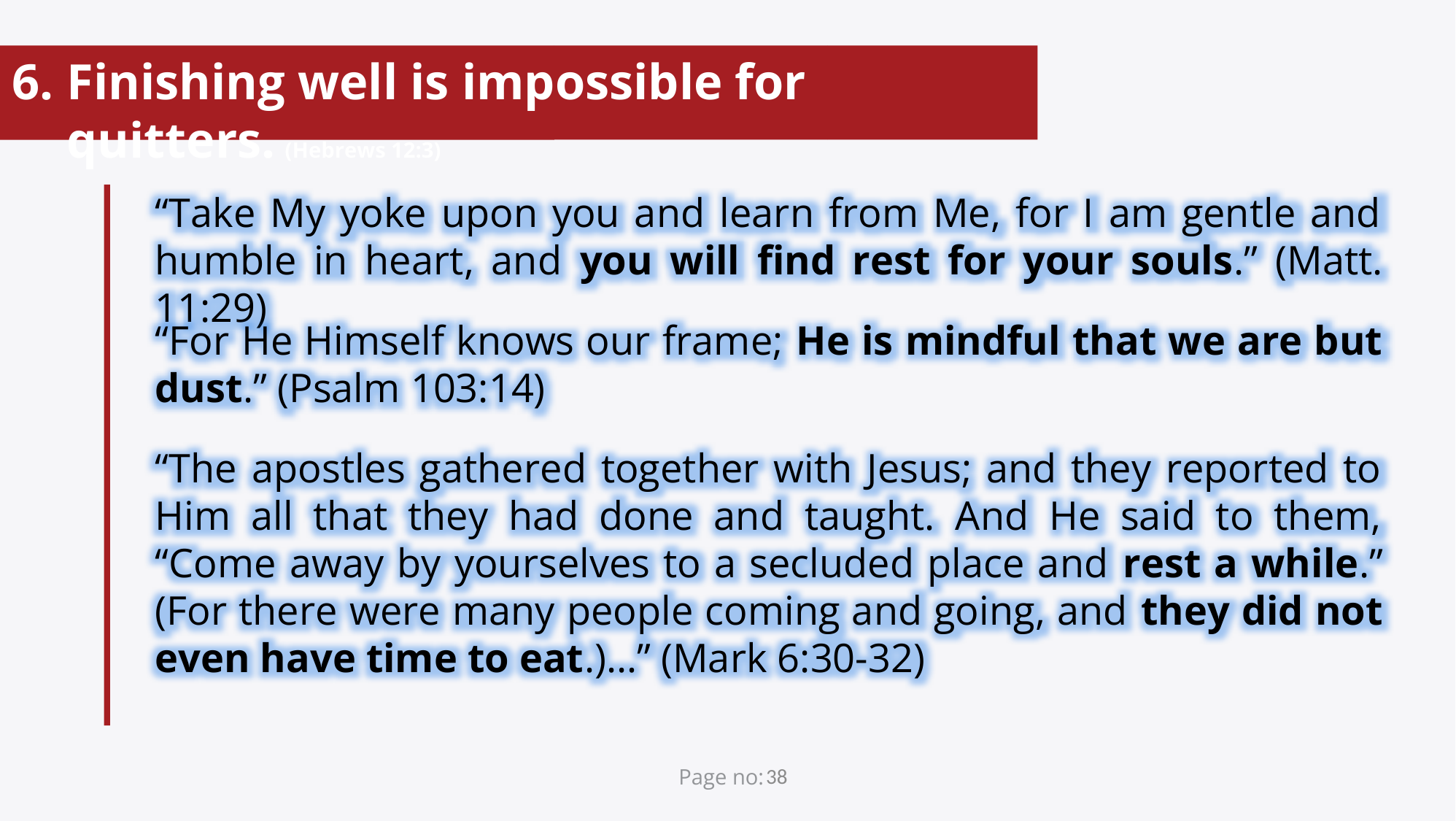

Finishing well is impossible for quitters. (Hebrews 12:3)

“Take My yoke upon you and learn from Me, for I am gentle and humble in heart, and you will find rest for your souls.” (Matt. 11:29)
“For He Himself knows our frame; He is mindful that we are but dust.” (Psalm 103:14)
“The apostles gathered together with Jesus; and they reported to Him all that they had done and taught. And He said to them, “Come away by yourselves to a secluded place and rest a while.” (For there were many people coming and going, and they did not even have time to eat.)…” (Mark 6:30-32)